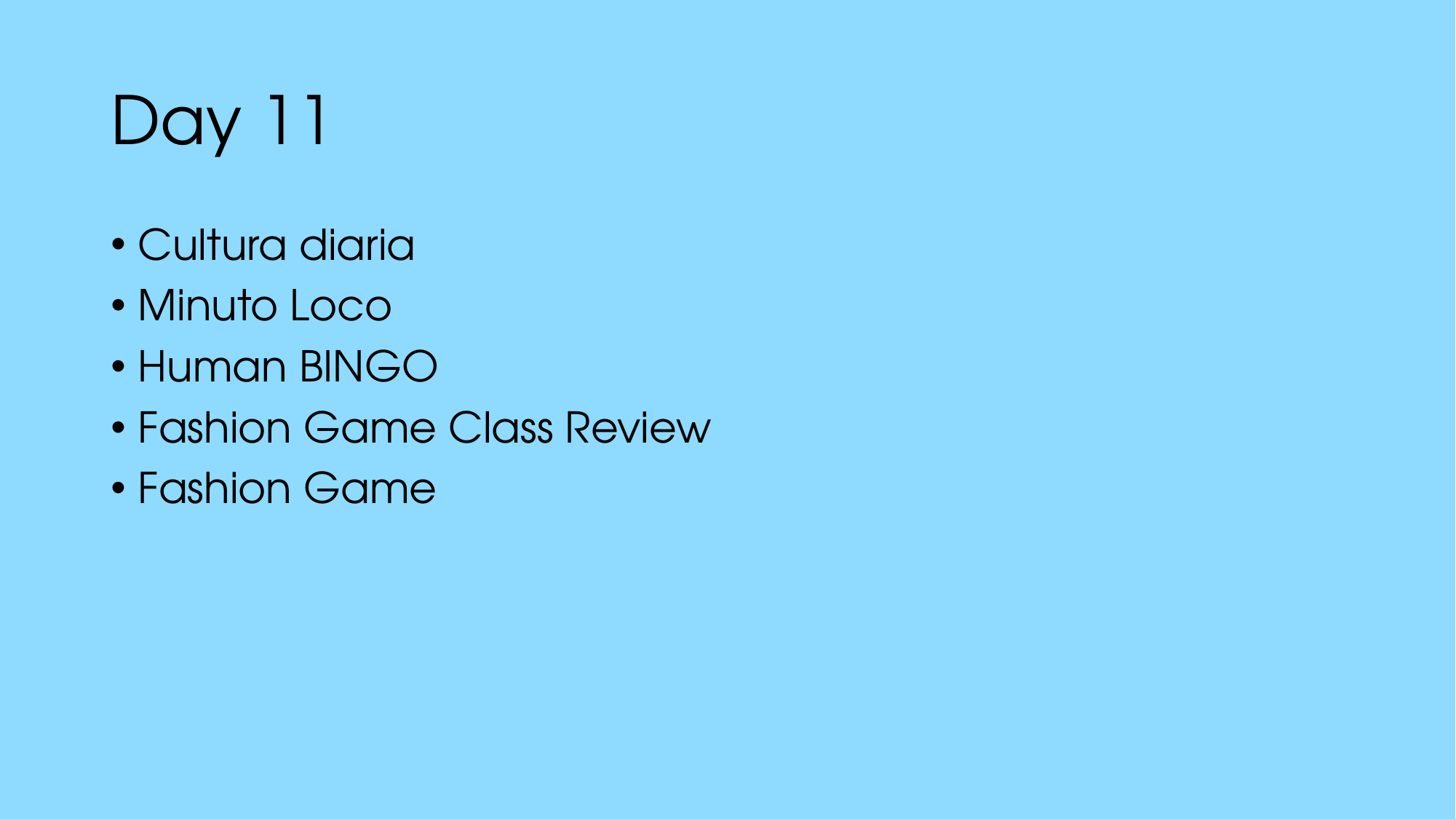

# Day 11
Cultura diaria
Minuto Loco
Human BINGO
Fashion Game Class Review
Fashion Game